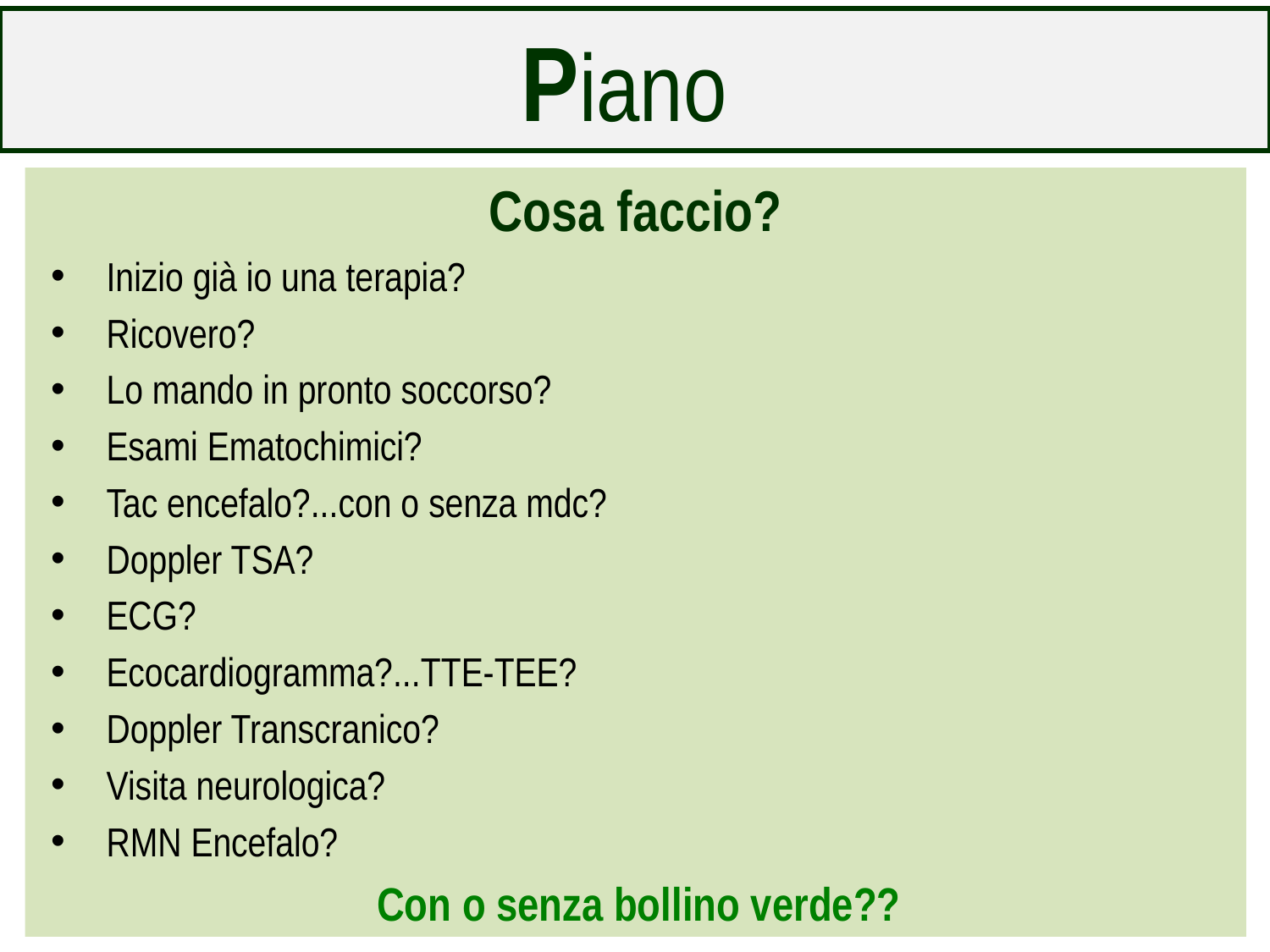

# Piano
Cosa faccio?
Inizio già io una terapia?
Ricovero?
Lo mando in pronto soccorso?
Esami Ematochimici?
Tac encefalo?...con o senza mdc?
Doppler TSA?
ECG?
Ecocardiogramma?...TTE-TEE?
Doppler Transcranico?
Visita neurologica?
RMN Encefalo?
Con o senza bollino verde??